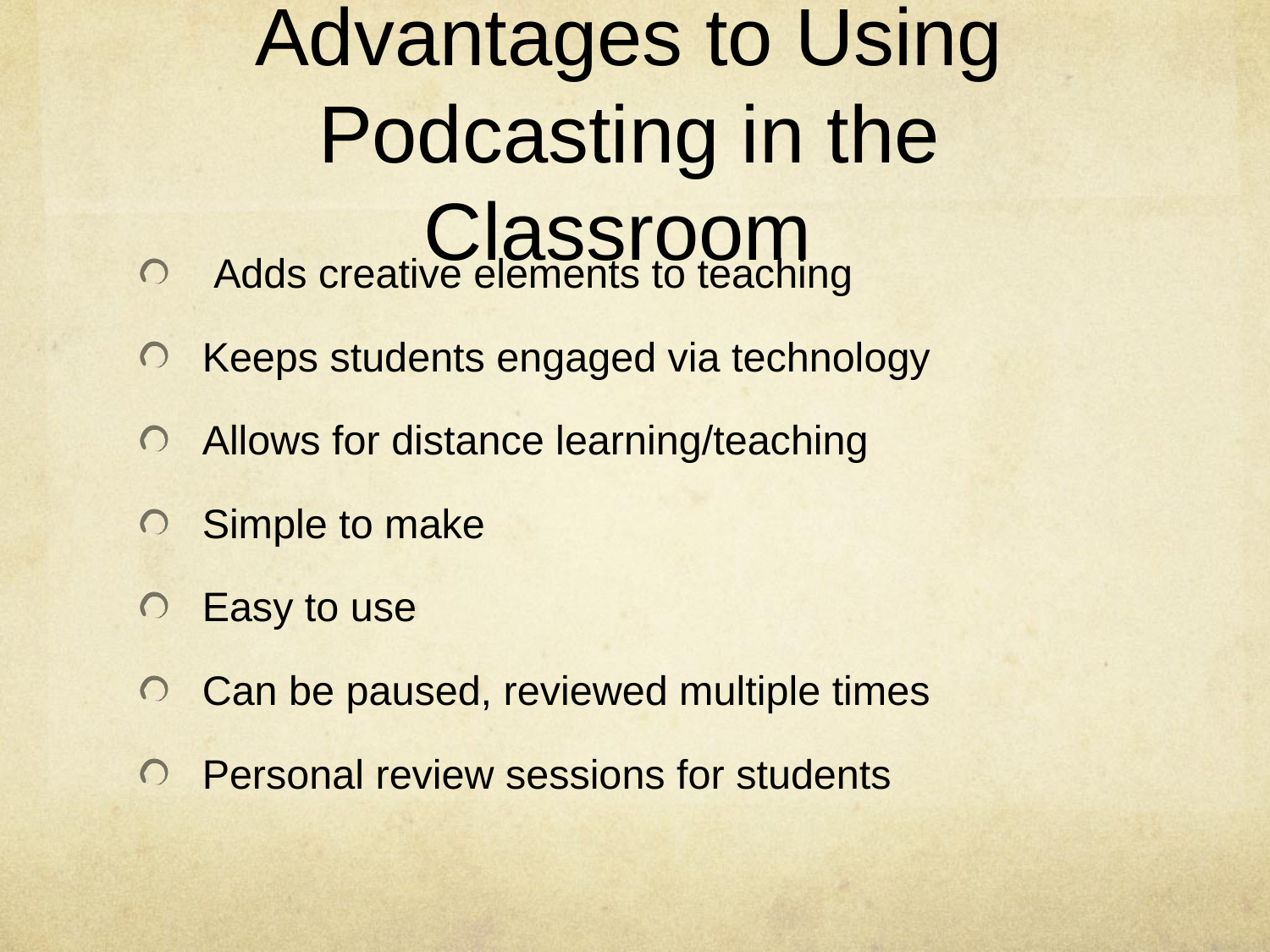

# Advantages to Using Podcasting in the Classroom
 Adds creative elements to teaching
Keeps students engaged via technology
Allows for distance learning/teaching
Simple to make
Easy to use
Can be paused, reviewed multiple times
Personal review sessions for students